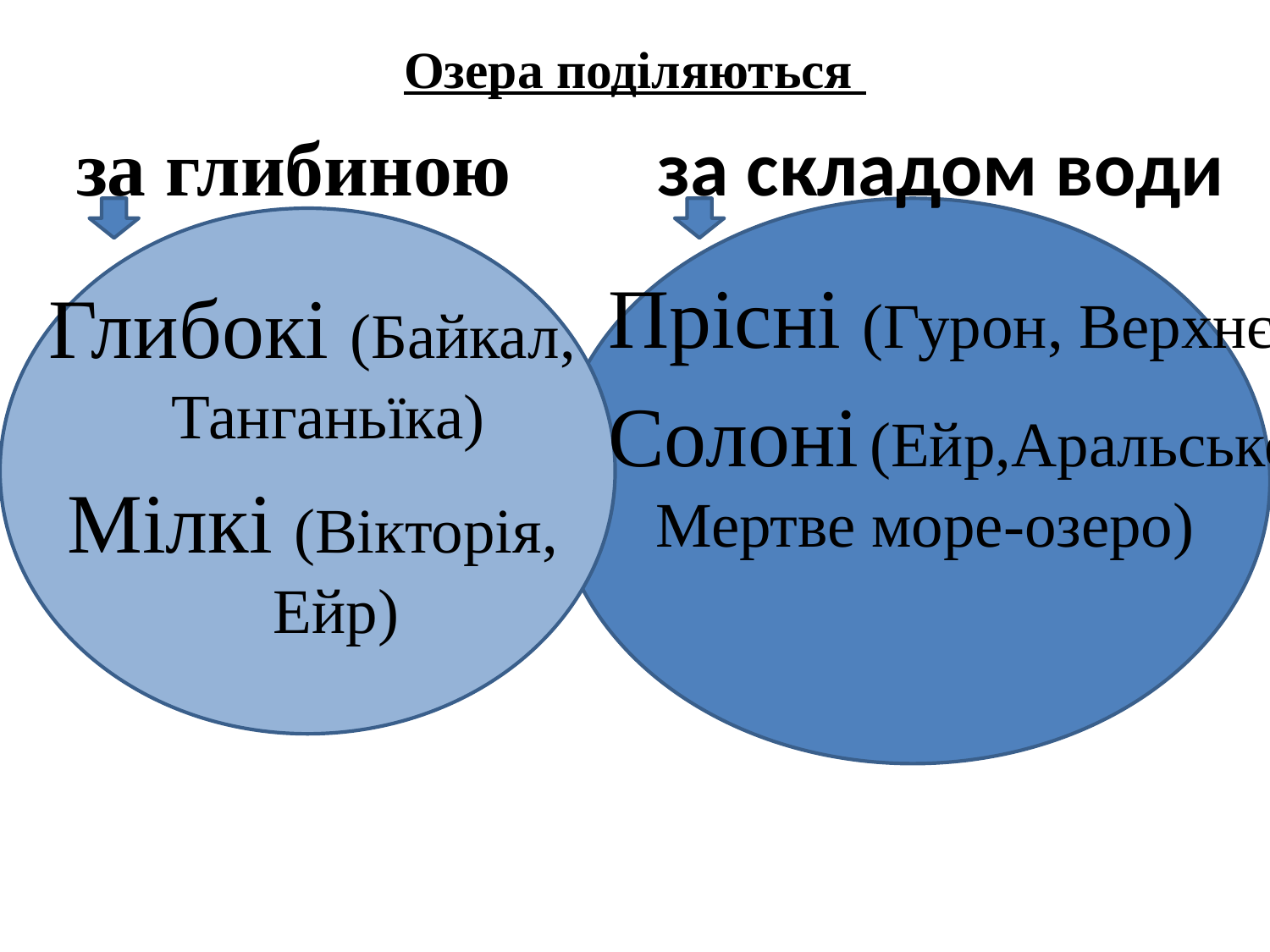

# Озера поділяються
за глибиною
за складом води

Прісні (Гурон, Верхнє)
Солоні (Ейр,Аральське, Мертве море-озеро)

Глибокі (Байкал, Танганьїка)
Мілкі (Вікторія, Ейр)